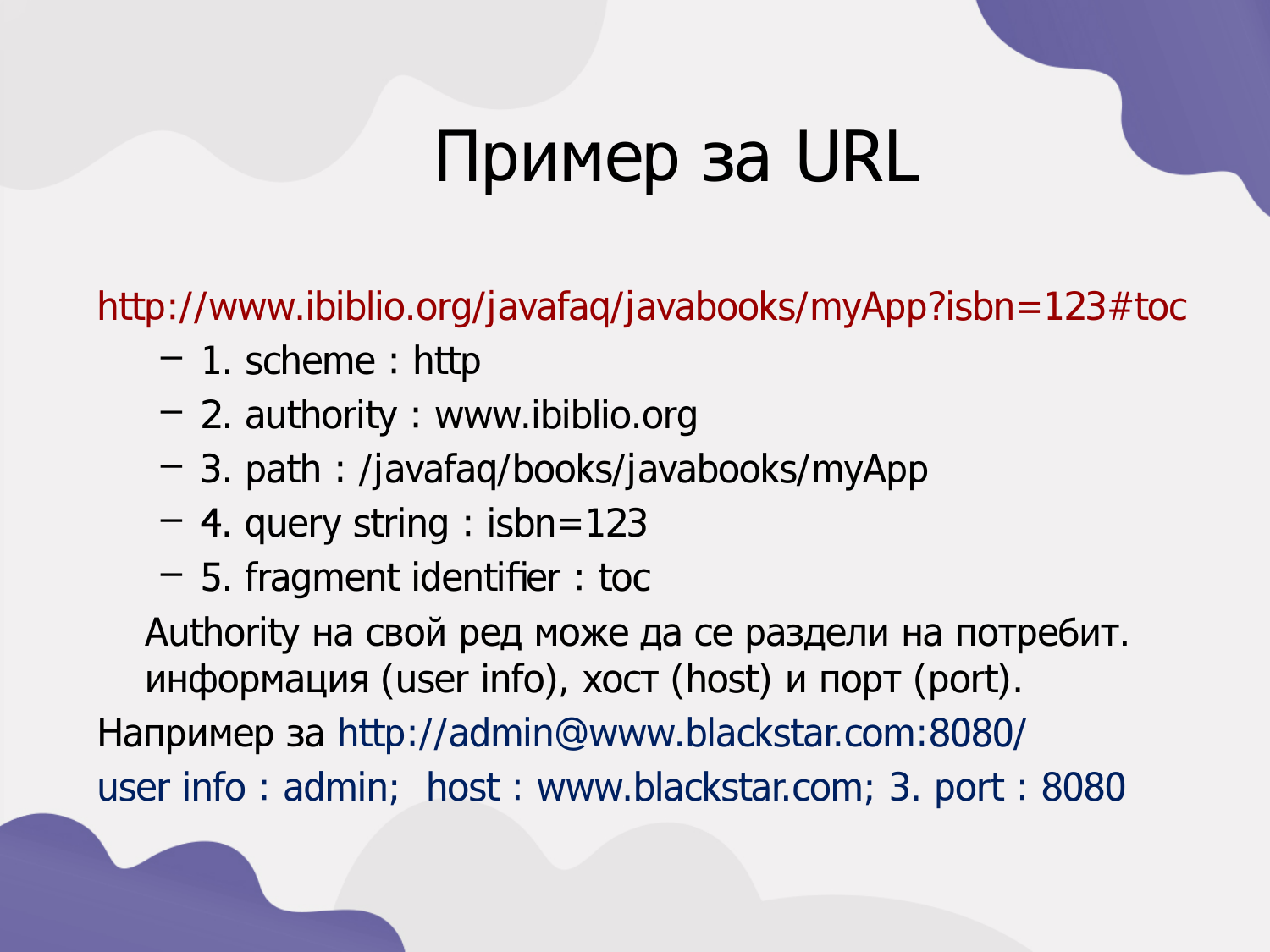

Пример за URL
http://www.ibiblio.org/javafaq/javabooks/myApp?isbn=123#toc
1. scheme : http
2. authority : www.ibiblio.org
3. path : /javafaq/books/javabooks/myApp
4. query string : isbn=123
5. fragment identifier : toc
	Аuthority на свой ред може да се раздели на потребит. информация (user info), хост (host) и порт (port).
Например за http://admin@www.blackstar.com:8080/
user info : admin;  host : www.blackstar.com; 3. port : 8080